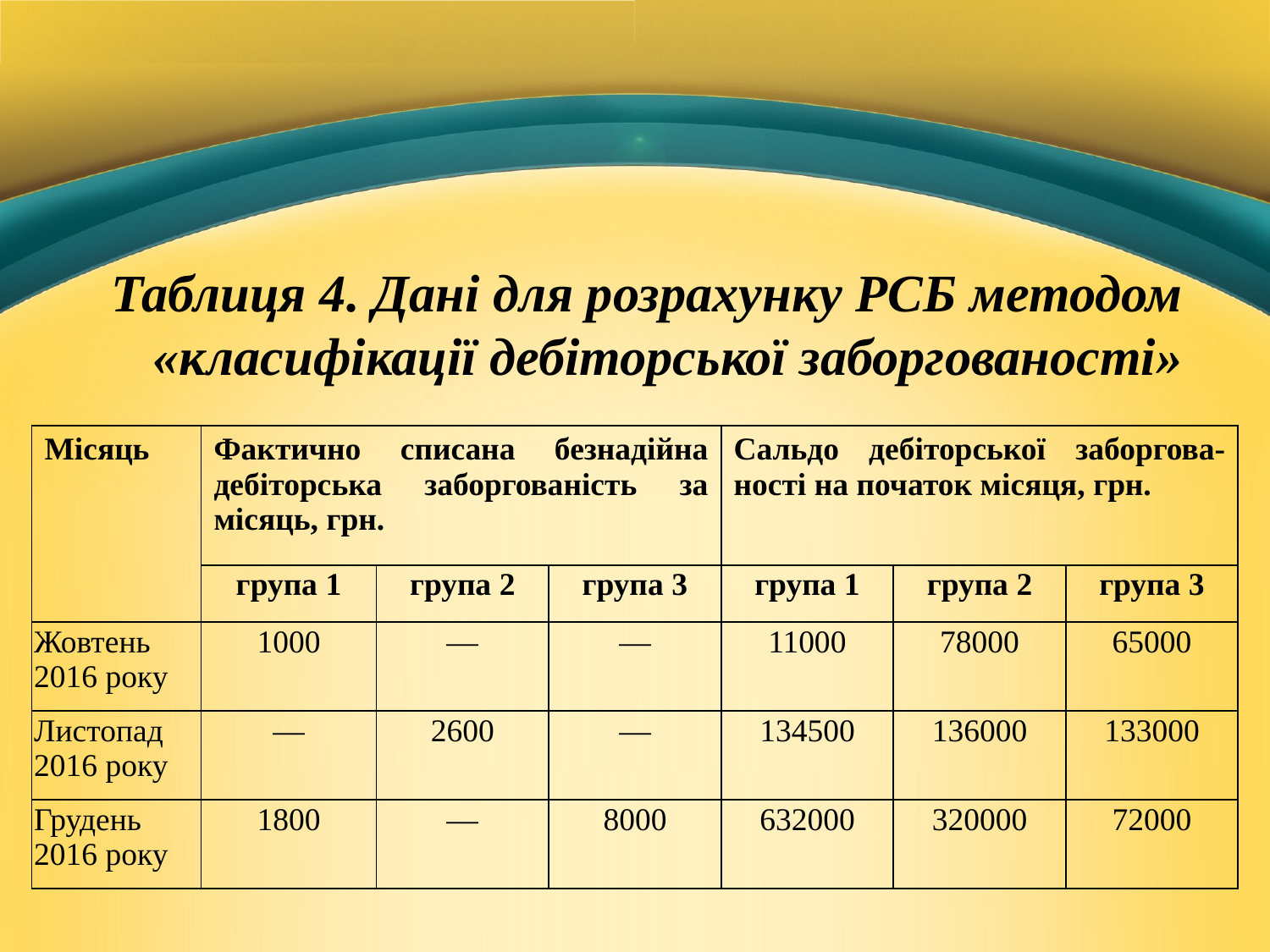

# Таблиця 4. Дані для розрахунку РСБ методом «класифікації дебіторської заборгованості»
| Місяць | Фактично списана безнадійна дебіторська заборгованість за місяць, грн. |  |  | Сальдо дебіторської заборгова-ності на початок місяця, грн. |  |  |
| --- | --- | --- | --- | --- | --- | --- |
|  | група 1 | група 2 | група 3 | група 1 | група 2 | група 3 |
| Жовтень 2016 року | 1000 | — | — | 11000 | 78000 | 65000 |
| Листопад 2016 року | — | 2600 | — | 134500 | 136000 | 133000 |
| Грудень 2016 року | 1800 | — | 8000 | 632000 | 320000 | 72000 |